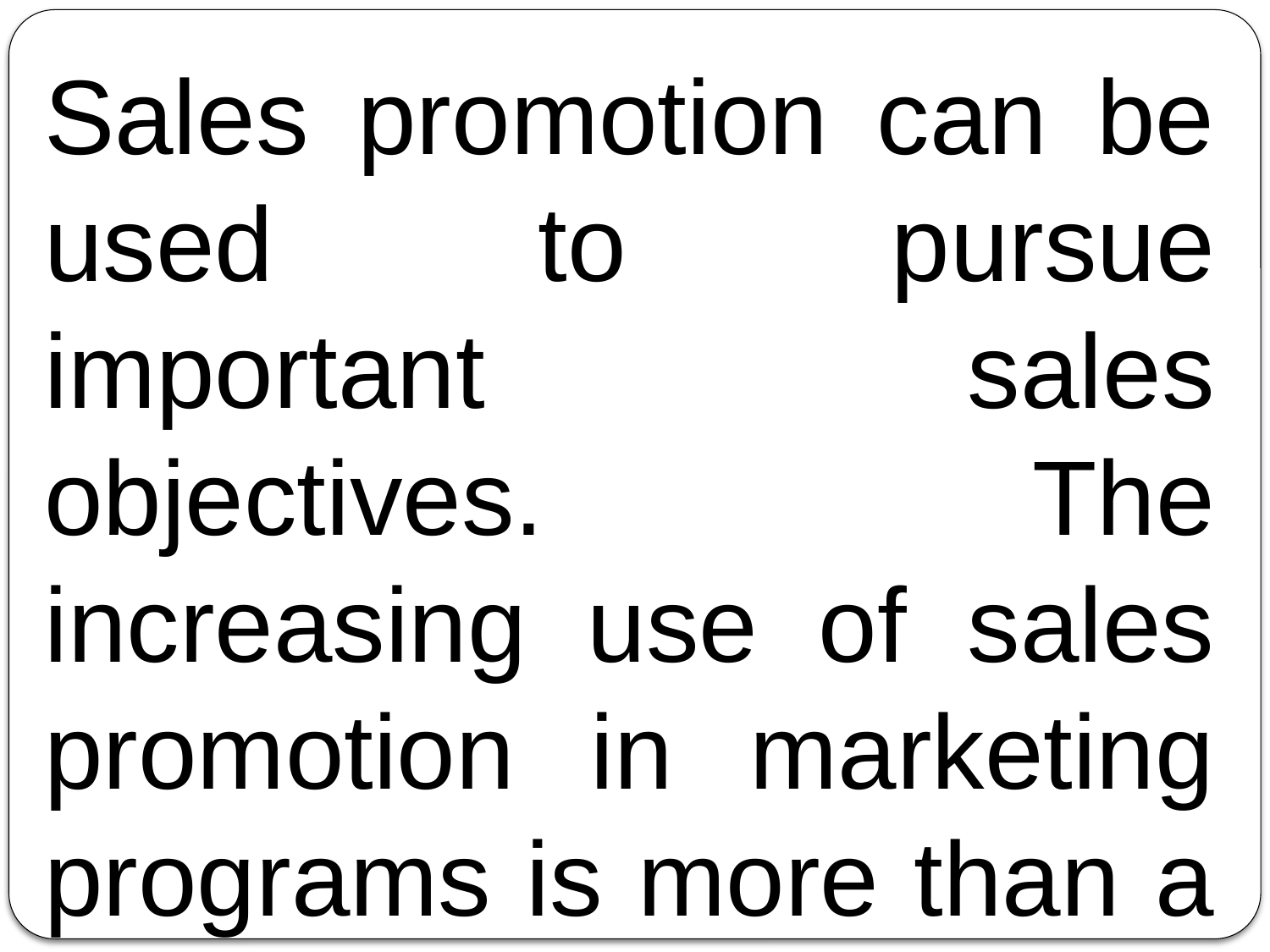

Sales promotion can be used to pursue important sales objectives. The increasing use of sales promotion in marketing programs is more than a passing fad.